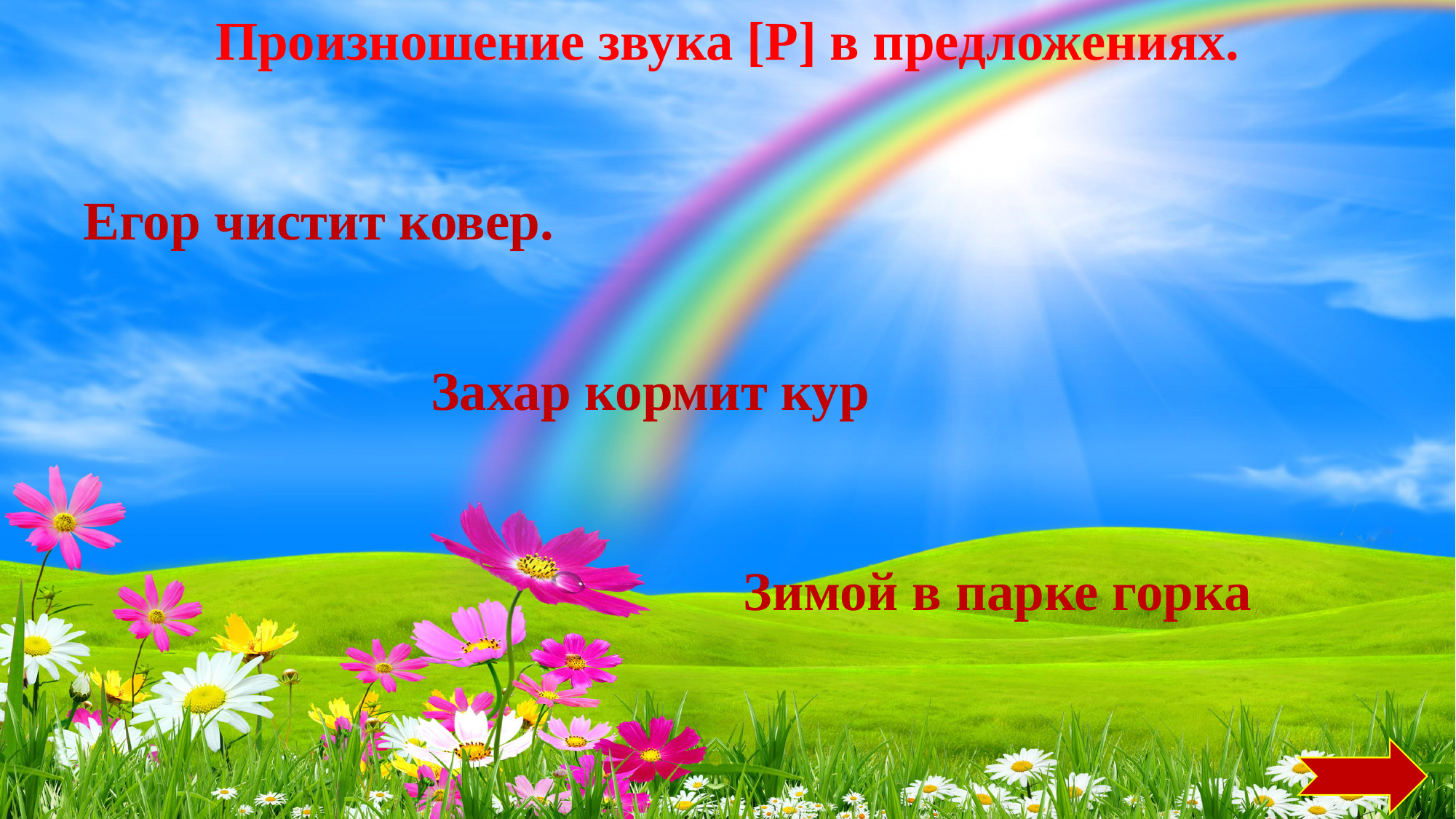

Произношение звука [Р] в предложениях.
Егор чистит ковер.
Захар кормит кур
Зимой в парке горка